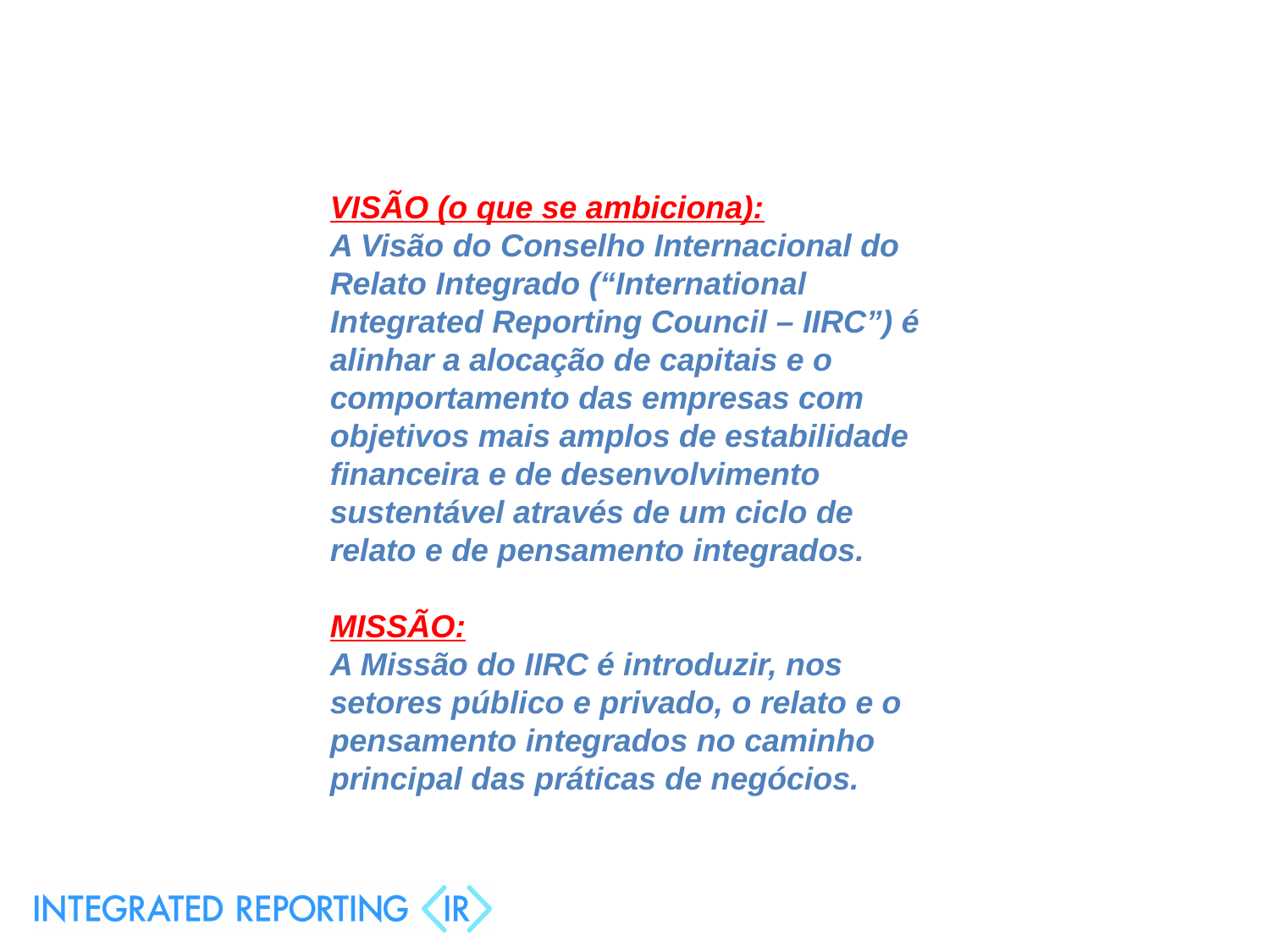

VISÃO (o que se ambiciona):
A Visão do Conselho Internacional do Relato Integrado (“International Integrated Reporting Council – IIRC”) é alinhar a alocação de capitais e o comportamento das empresas com objetivos mais amplos de estabilidade financeira e de desenvolvimento sustentável através de um ciclo de relato e de pensamento integrados.

MISSÃO:
A Missão do IIRC é introduzir, nos setores público e privado, o relato e o pensamento integrados no caminho principal das práticas de negócios.